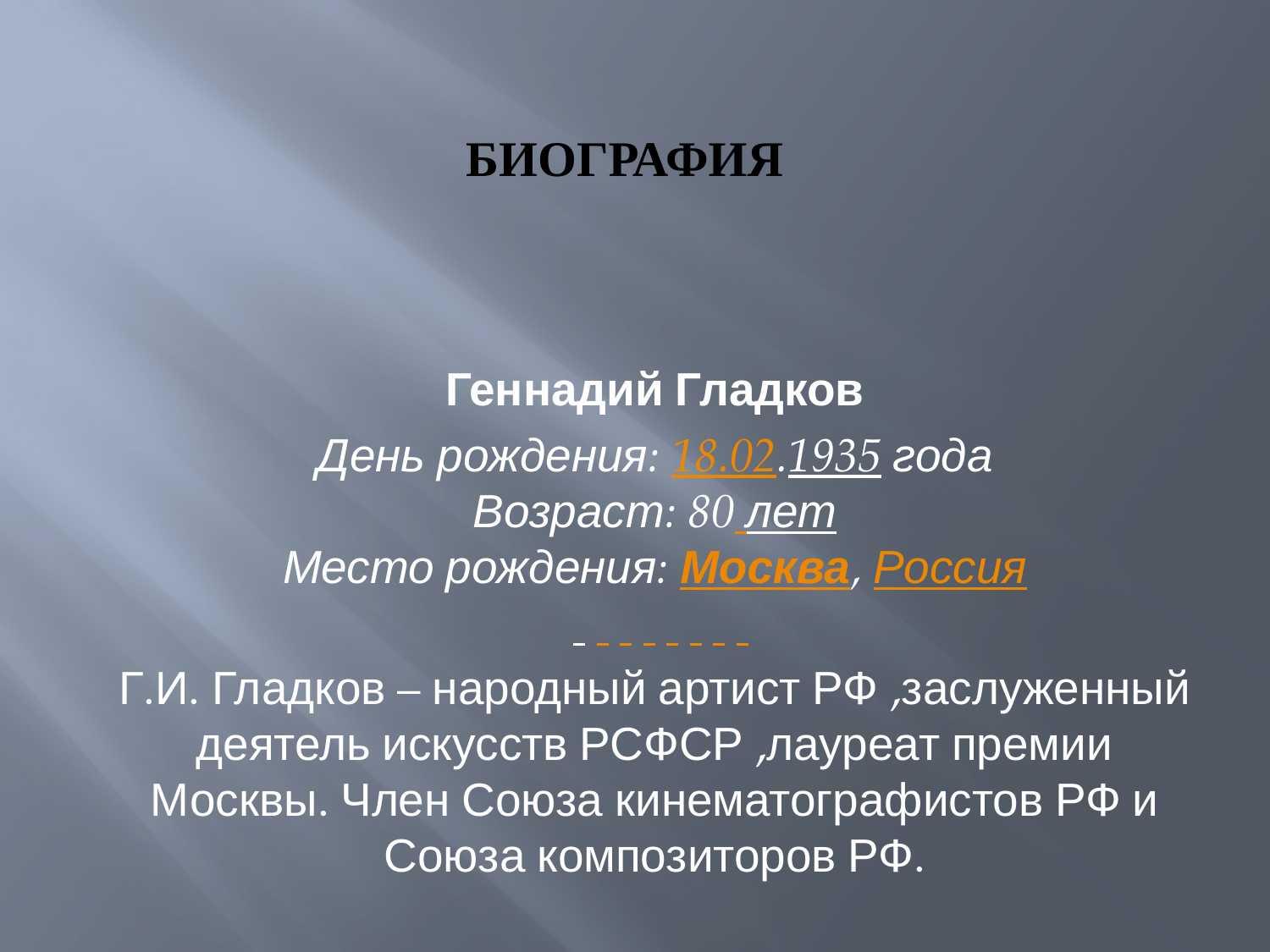

# Биография
Геннадий Гладков
День рождения: 18.02.1935 года
Возраст: 80 лет
Место рождения: Москва, Россия
Г.И. Гладков – народный артист РФ ,заслуженный деятель искусств РСФСР ,лауреат премии Москвы. Член Союза кинематографистов РФ и Союза композиторов РФ.